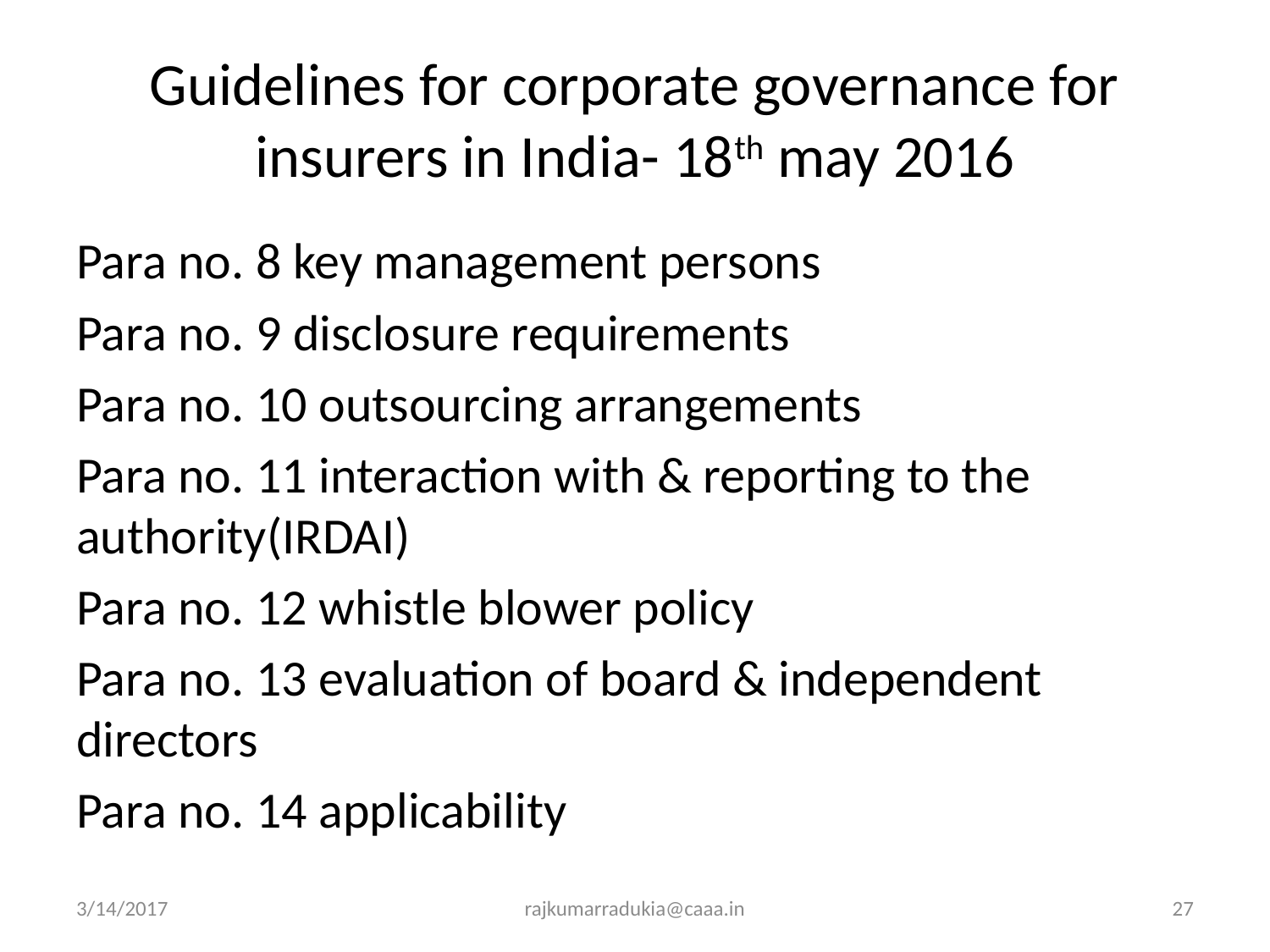

# Guidelines for corporate governance for insurers in India- 18th may 2016
Para no. 8 key management persons
Para no. 9 disclosure requirements
Para no. 10 outsourcing arrangements
Para no. 11 interaction with & reporting to the authority(IRDAI)
Para no. 12 whistle blower policy
Para no. 13 evaluation of board & independent directors
Para no. 14 applicability

3/14/2017
rajkumarradukia@caaa.in
27